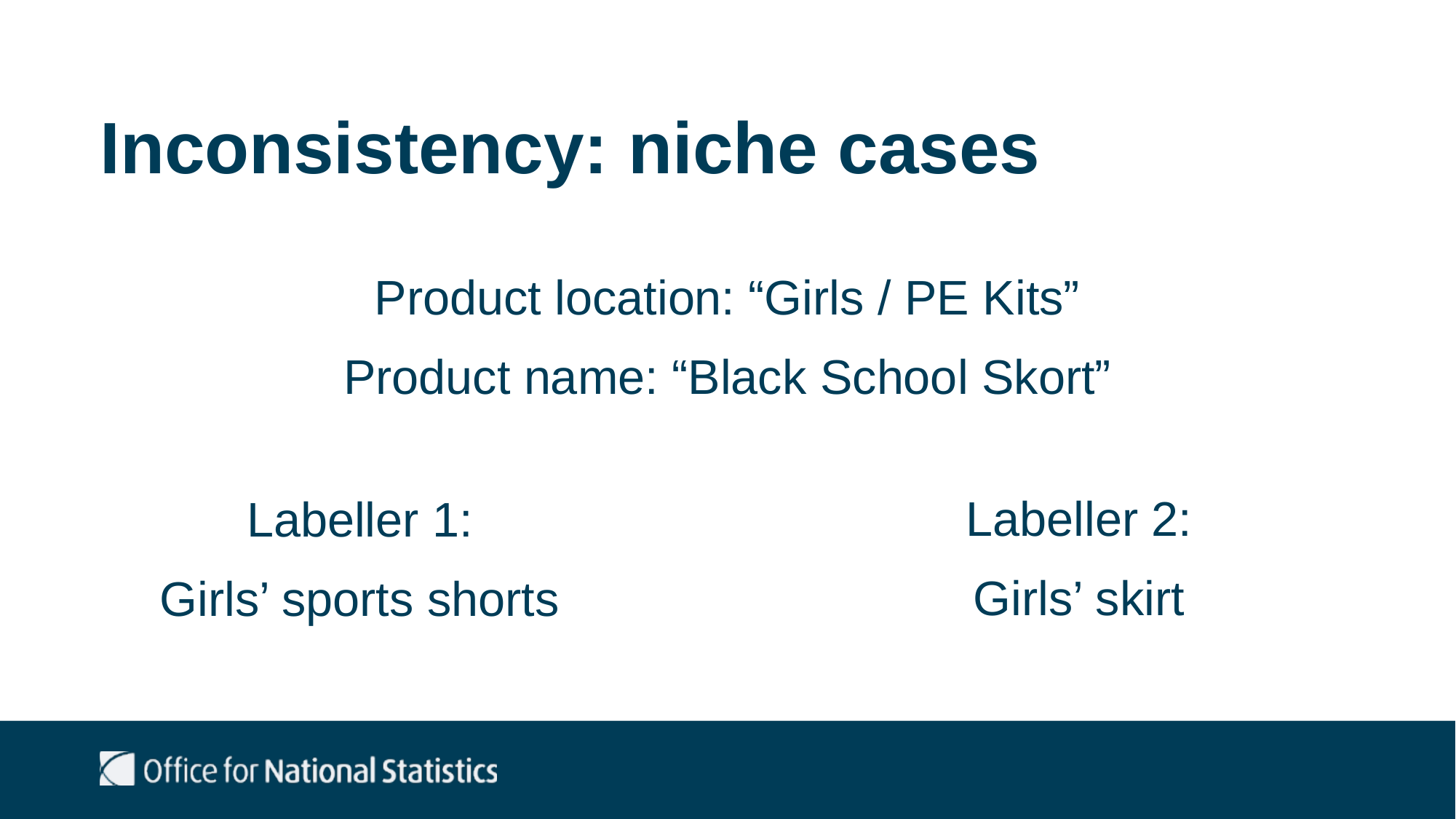

# Inconsistency: niche cases
Product location: “Girls / PE Kits”
Product name: “Black School Skort”
Labeller 2:
Girls’ skirt
Labeller 1:
Girls’ sports shorts